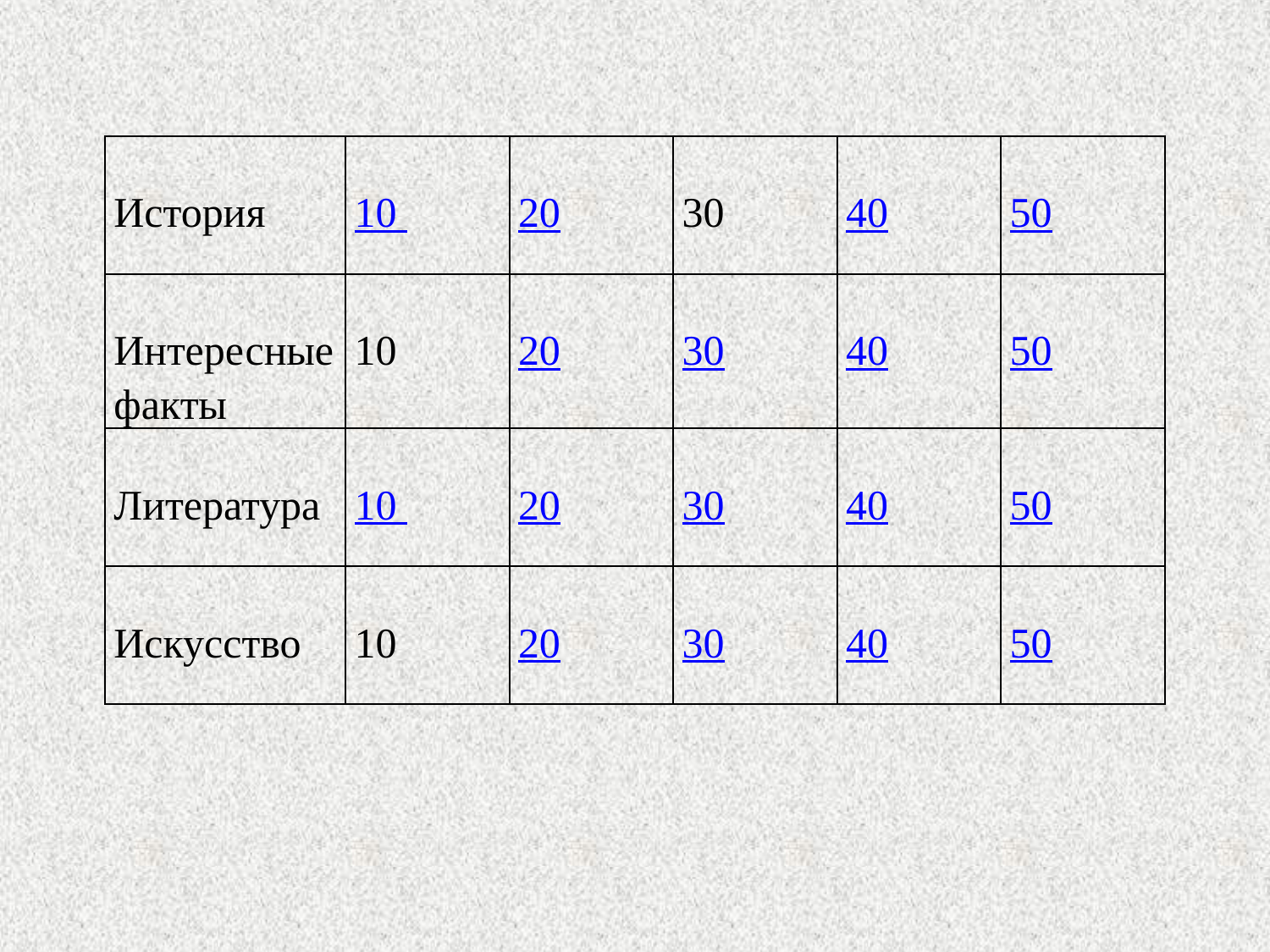

| История | 10 | 20 | 30 | 40 | 50 |
| --- | --- | --- | --- | --- | --- |
| Интересные факты | 10 | 20 | 30 | 40 | 50 |
| Литература | 10 | 20 | 30 | 40 | 50 |
| Искусство | 10 | 20 | 30 | 40 | 50 |